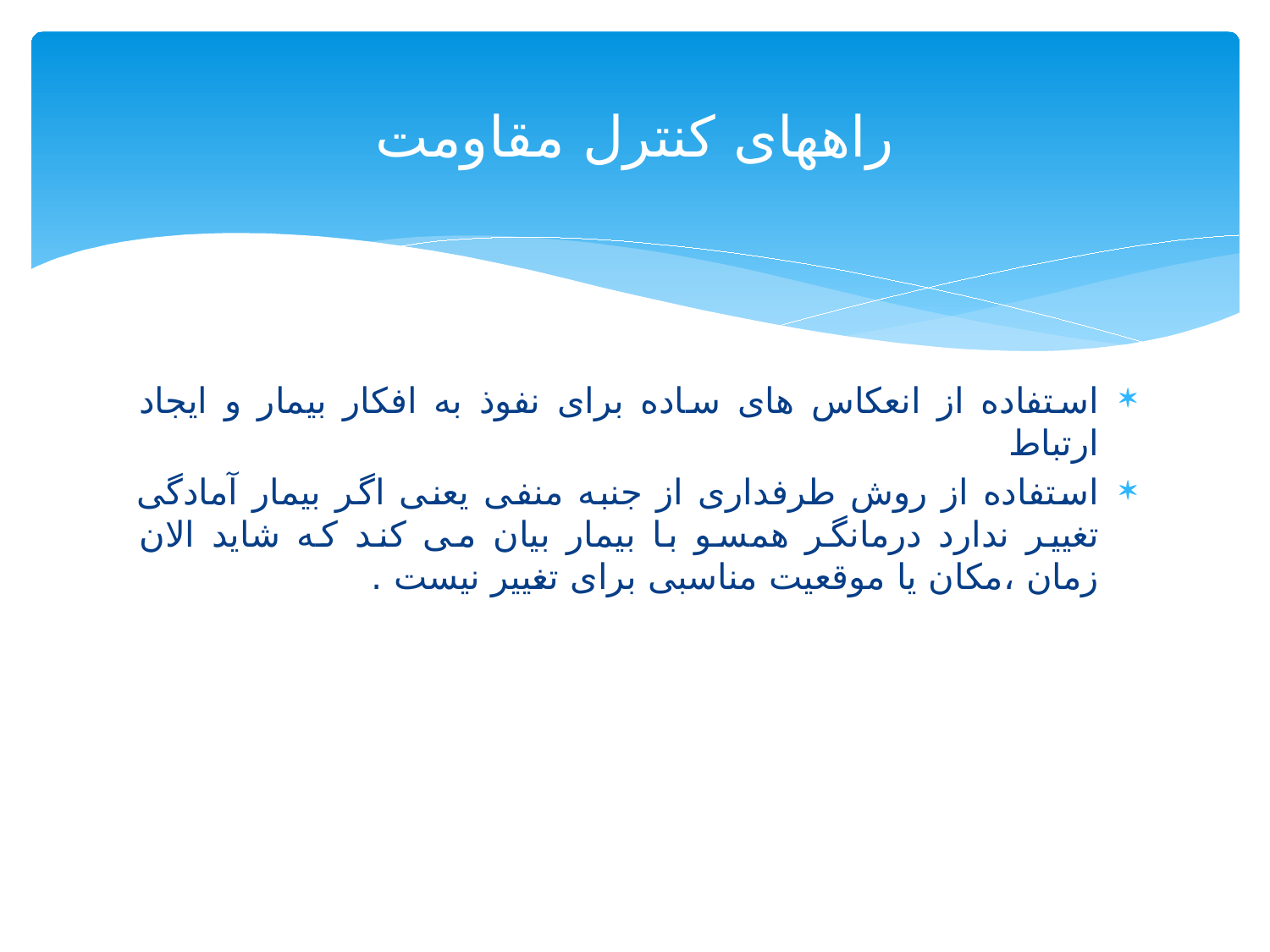

# راههای کنترل مقاومت
استفاده از انعکاس های ساده برای نفوذ به افکار بیمار و ایجاد ارتباط
استفاده از روش طرفداری از جنبه منفی یعنی اگر بیمار آمادگی تغییر ندارد درمانگر همسو با بیمار بیان می کند که شاید الان زمان ،مکان یا موقعیت مناسبی برای تغییر نیست .